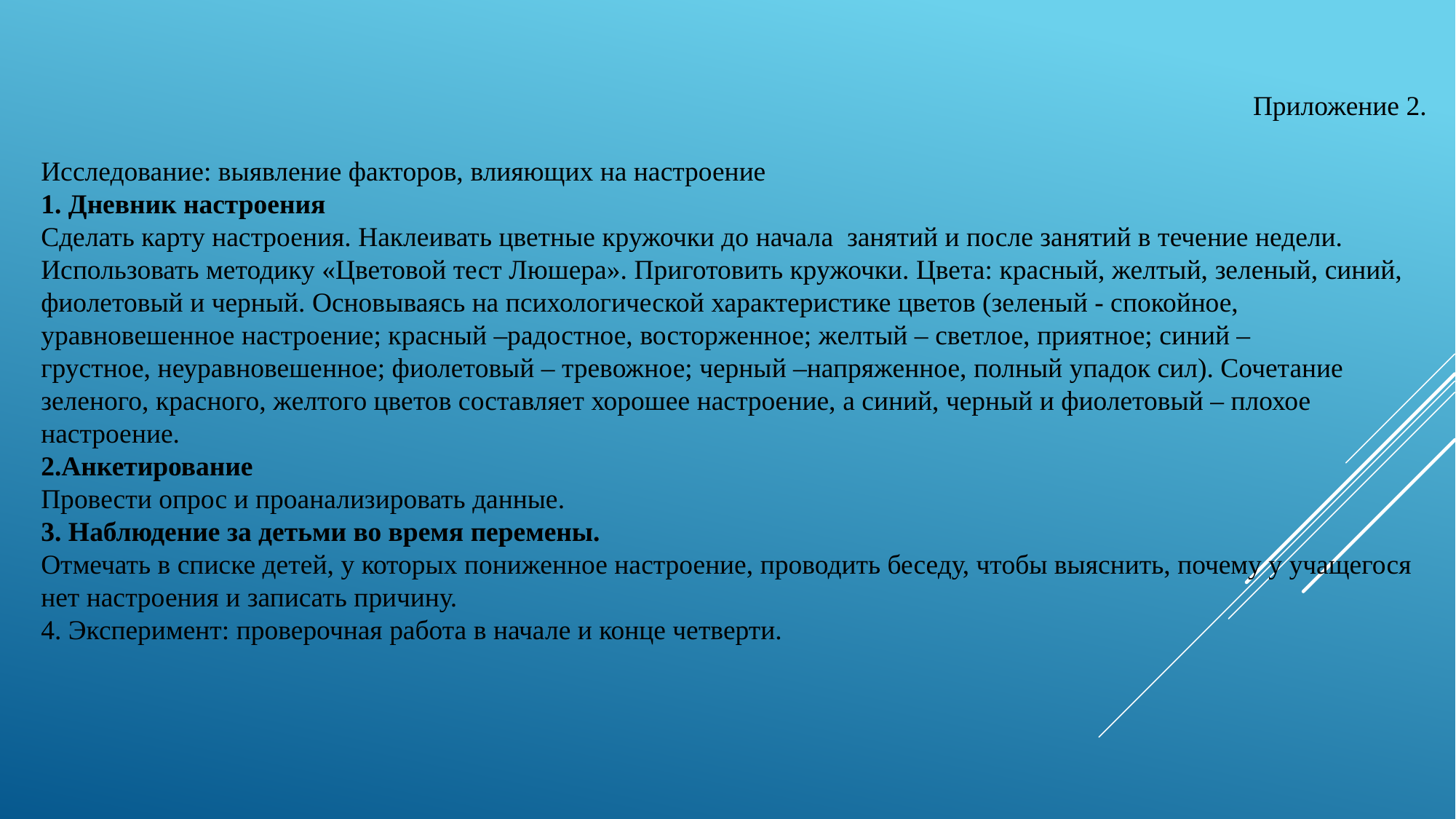

Приложение 2.

Исследование: выявление факторов, влияющих на настроение
1. Дневник настроения
Сделать карту настроения. Наклеивать цветные кружочки до начала  занятий и после занятий в течение недели.
Использовать методику «Цветовой тест Люшера». Приготовить кружочки. Цвета: красный, желтый, зеленый, синий, фиолетовый и черный. Основываясь на психологической характеристике цветов (зеленый - спокойное, уравновешенное настроение; красный –радостное, восторженное; желтый – светлое, приятное; синий –
грустное, неуравновешенное; фиолетовый – тревожное; черный –напряженное, полный упадок сил). Сочетание зеленого, красного, желтого цветов составляет хорошее настроение, а синий, черный и фиолетовый – плохое настроение.
2.Анкетирование
Провести опрос и проанализировать данные.
3. Наблюдение за детьми во время перемены.
Отмечать в списке детей, у которых пониженное настроение, проводить беседу, чтобы выяснить, почему у учащегося нет настроения и записать причину.
4. Эксперимент: проверочная работа в начале и конце четверти.